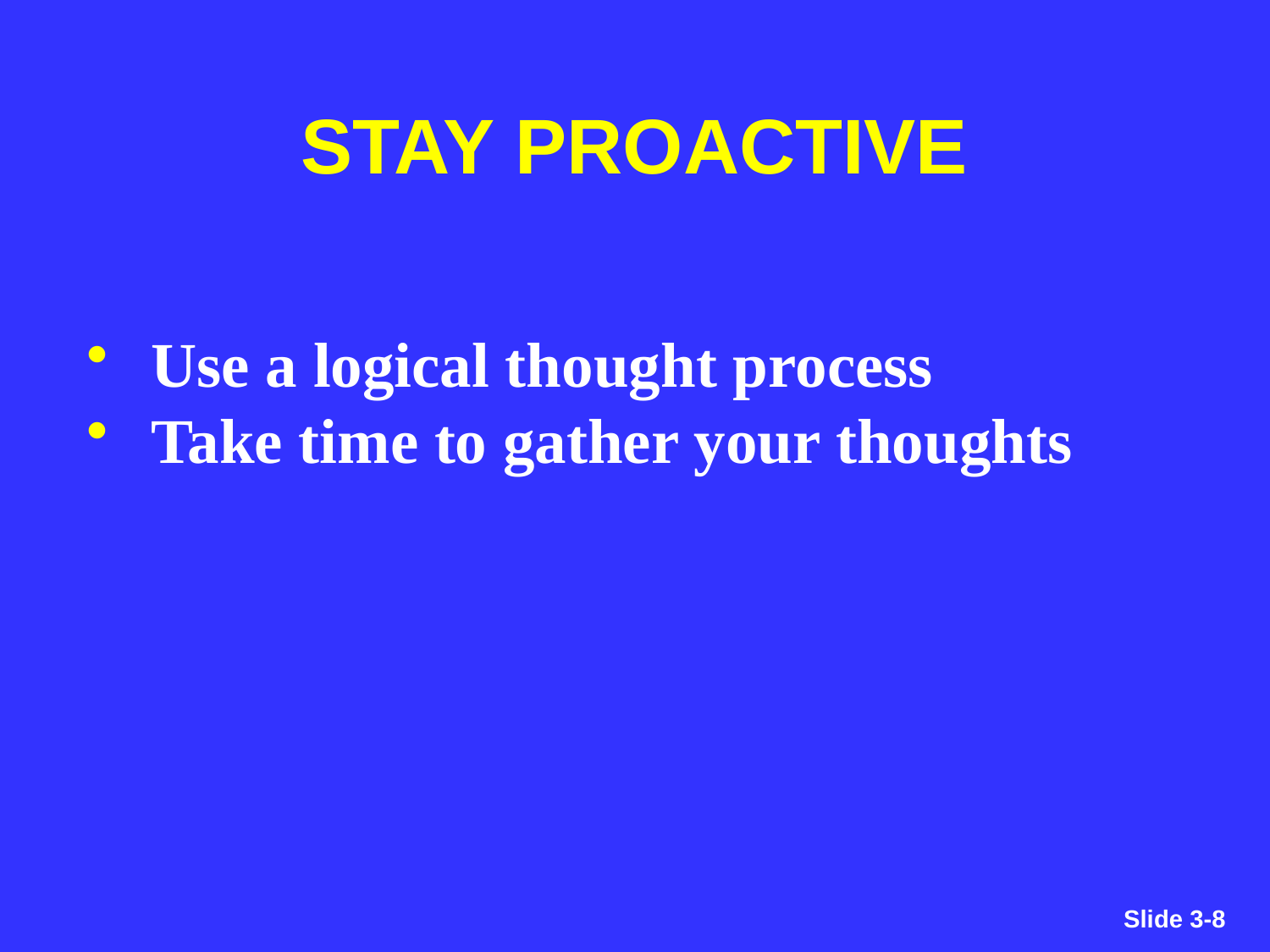

STAY PROACTIVE
Use a logical thought process
Take time to gather your thoughts

Slide 3-8